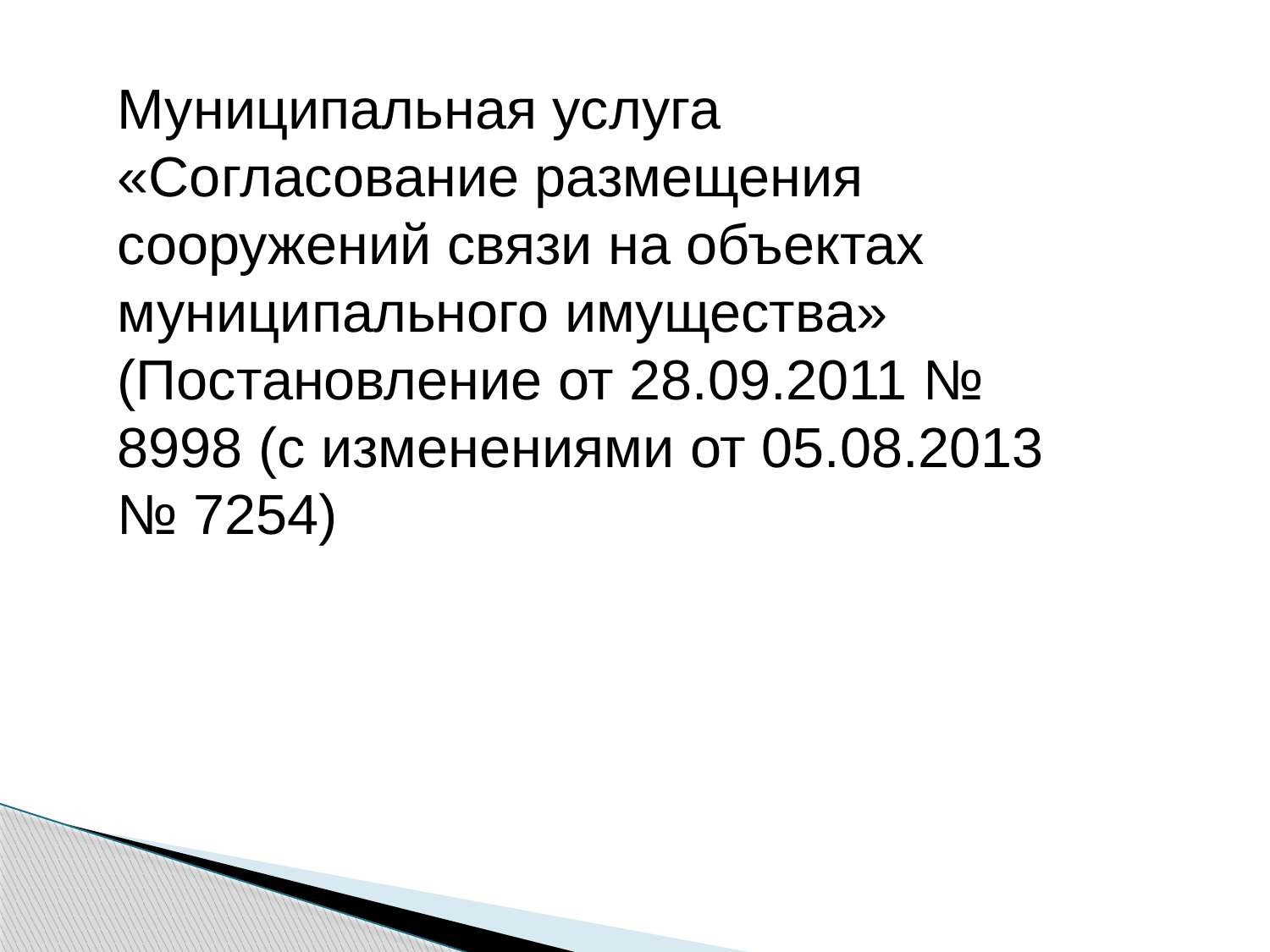

Муниципальная услуга «Согласование размещения сооружений связи на объектах муниципального имущества» (Постановление от 28.09.2011 № 8998 (с изменениями от 05.08.2013 № 7254)